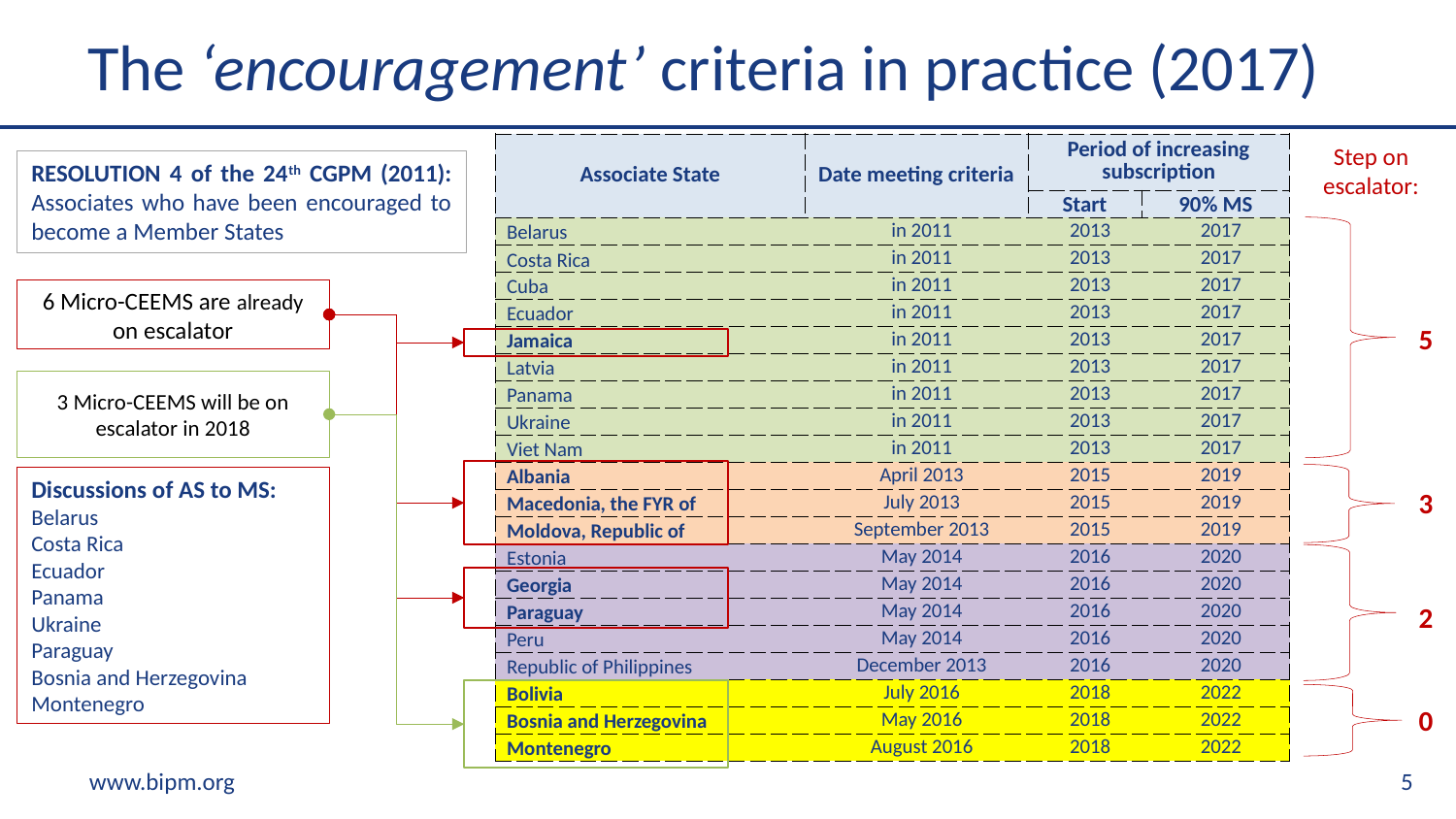

# The ‘encouragement’ criteria in practice (2017)
| Associate State | Date meeting criteria | Period of increasing subscription |  |
| --- | --- | --- | --- |
|  |  | Start | 90% MS |
| Belarus | in 2011 | 2013 | 2017 |
| Costa Rica | in 2011 | 2013 | 2017 |
| Cuba | in 2011 | 2013 | 2017 |
| Ecuador | in 2011 | 2013 | 2017 |
| Jamaica | in 2011 | 2013 | 2017 |
| Latvia | in 2011 | 2013 | 2017 |
| Panama | in 2011 | 2013 | 2017 |
| Ukraine | in 2011 | 2013 | 2017 |
| Viet Nam | in 2011 | 2013 | 2017 |
| Albania | April 2013 | 2015 | 2019 |
| Macedonia, the FYR of | July 2013 | 2015 | 2019 |
| Moldova, Republic of | September 2013 | 2015 | 2019 |
| Estonia | May 2014 | 2016 | 2020 |
| Georgia | May 2014 | 2016 | 2020 |
| Paraguay | May 2014 | 2016 | 2020 |
| Peru | May 2014 | 2016 | 2020 |
| Republic of Philippines | December 2013 | 2016 | 2020 |
| Bolivia | July 2016 | 2018 | 2022 |
| Bosnia and Herzegovina | May 2016 | 2018 | 2022 |
| Montenegro | August 2016 | 2018 | 2022 |
Step on escalator:
RESOLUTION 4 of the 24th CGPM (2011): Associates who have been encouraged to become a Member States

6 Micro-CEEMS are already on escalator
5

3 Micro-CEEMS will be on escalator in 2018

Discussions of AS to MS:
Belarus
Costa Rica
Ecuador
Panama
Ukraine
Paraguay
Bosnia and Herzegovina
Montenegro
3

2

0